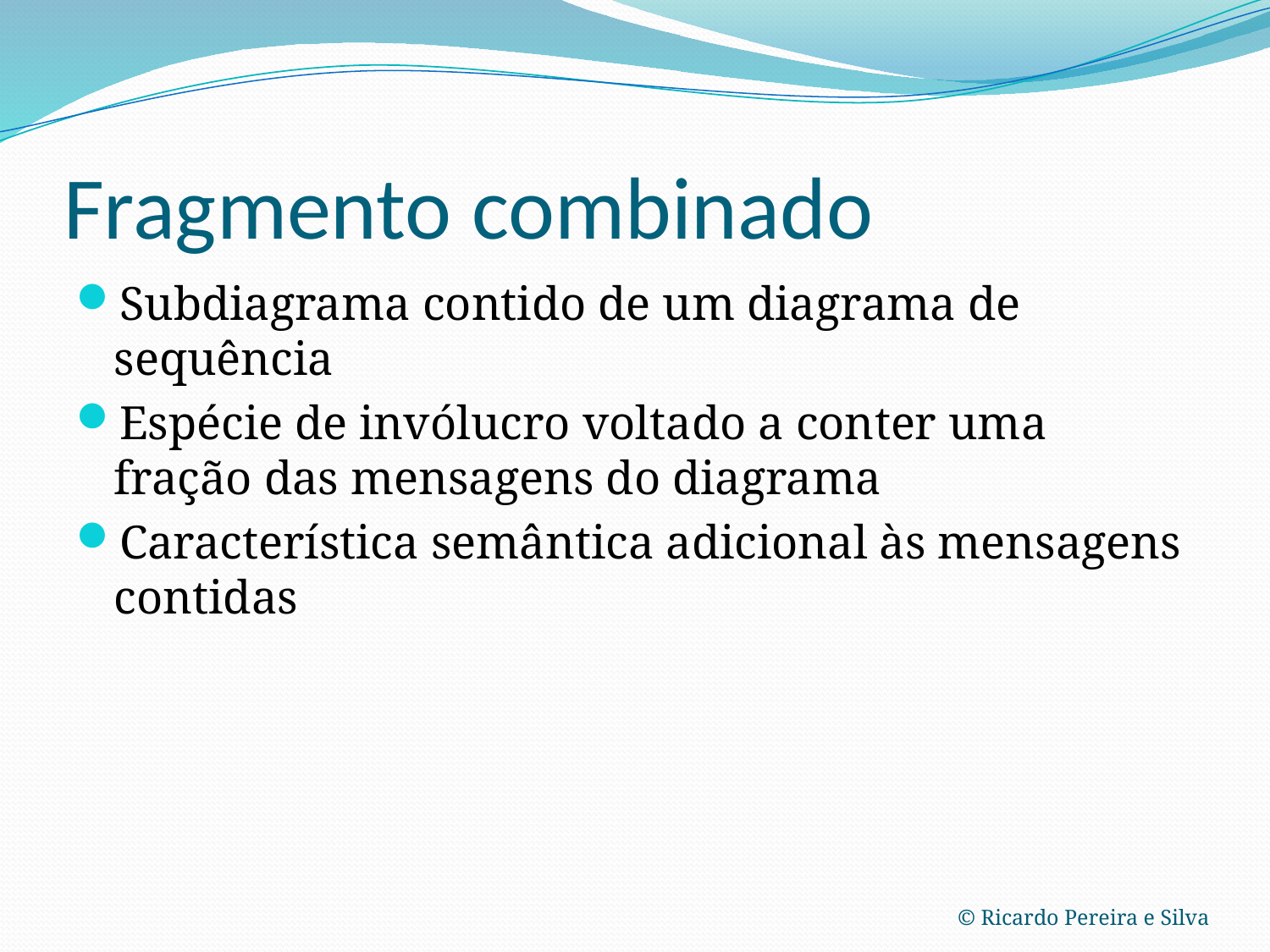

# Fragmento combinado
Subdiagrama contido de um diagrama de sequência
Espécie de invólucro voltado a conter uma fração das mensagens do diagrama
Característica semântica adicional às mensagens contidas
© Ricardo Pereira e Silva